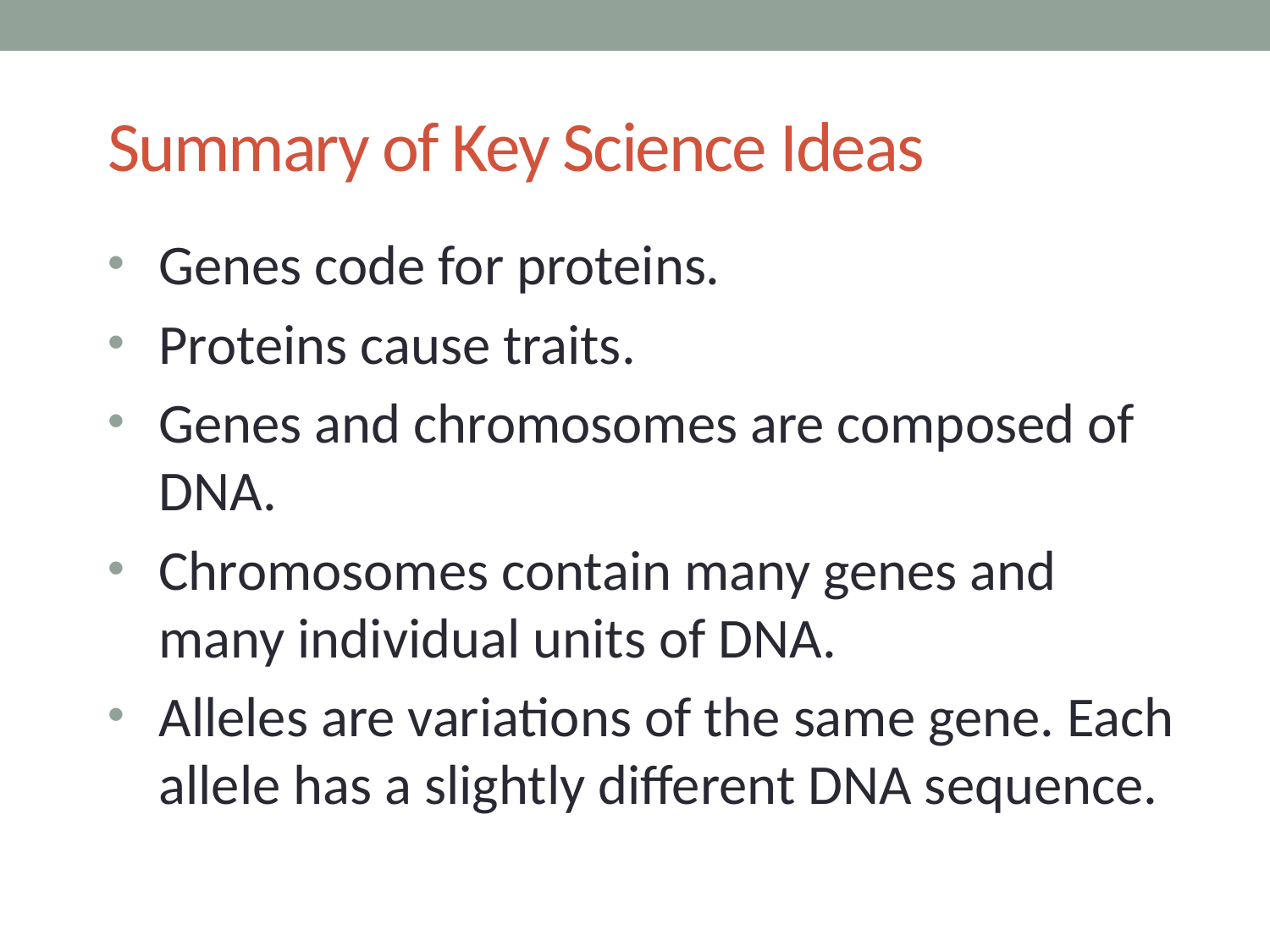

# Summary of Key Science Ideas
Genes code for proteins.
Proteins cause traits.
Genes and chromosomes are composed of DNA.
Chromosomes contain many genes and many individual units of DNA.
Alleles are variations of the same gene. Each allele has a slightly different DNA sequence.